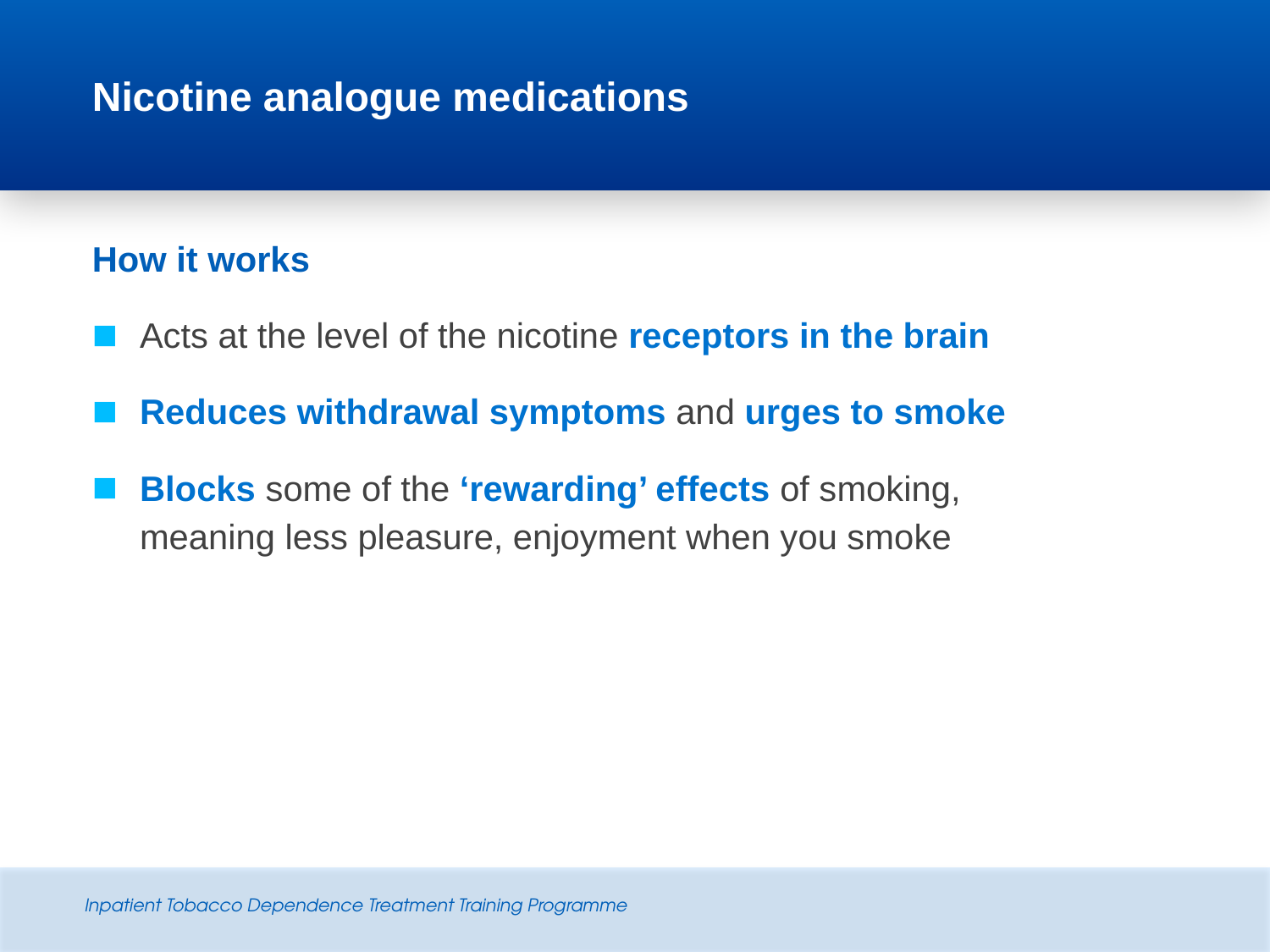

# Nicotine analogue medications

How it works
Acts at the level of the nicotine receptors in the brain
Reduces withdrawal symptoms and urges to smoke
Blocks some of the ‘rewarding’ effects of smoking, meaning less pleasure, enjoyment when you smoke

Inpatient Tobacco Dependence Treatment Training Programme